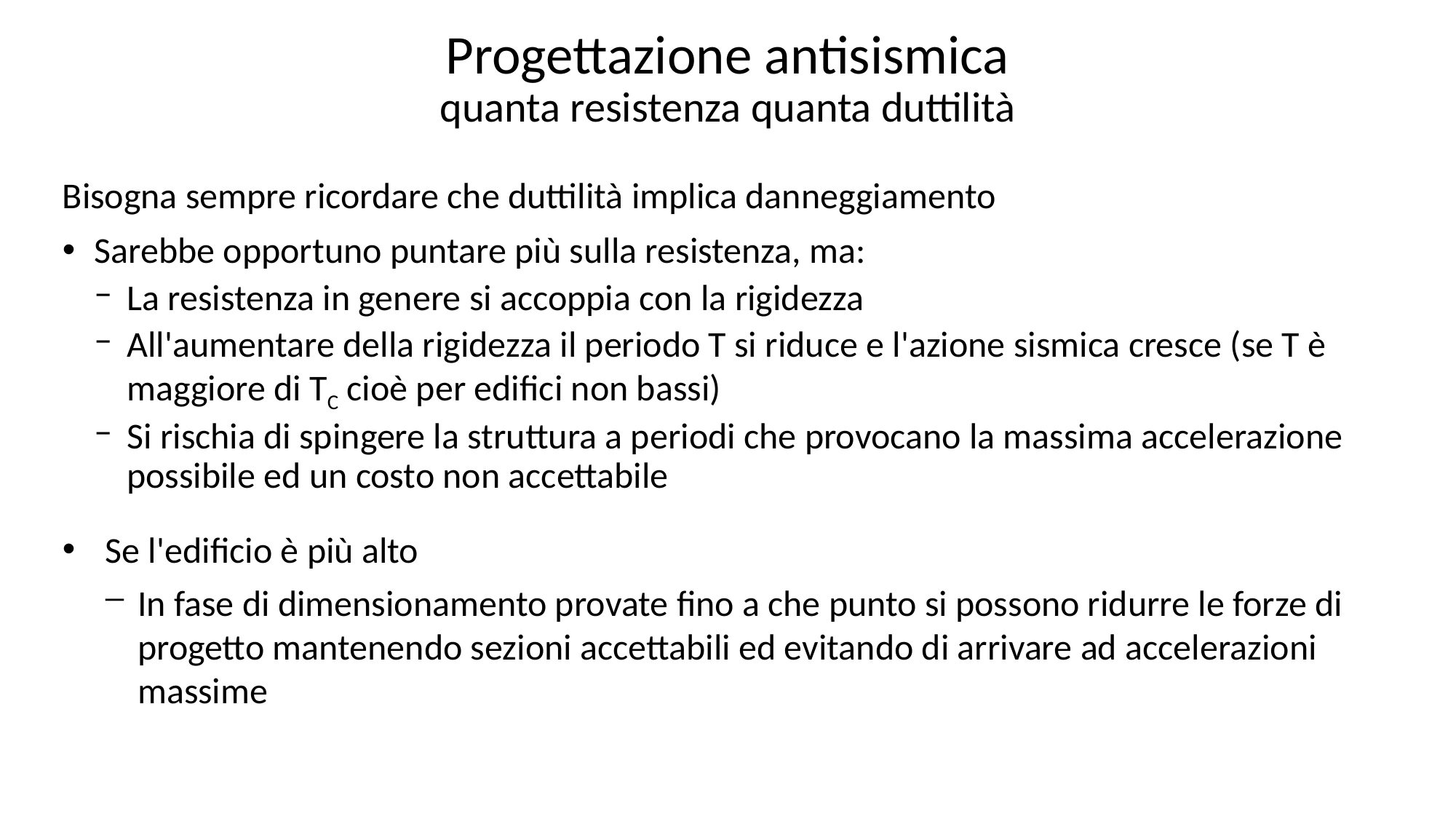

# Progettazione antisismica quanta resistenza quanta duttilità
Bisogna sempre ricordare che duttilità implica danneggiamento
Sarebbe opportuno puntare più sulla resistenza, ma:
La resistenza in genere si accoppia con la rigidezza
All'aumentare della rigidezza il periodo T si riduce e l'azione sismica cresce (se T è maggiore di TC cioè per edifici non bassi)
Si rischia di spingere la struttura a periodi che provocano la massima accelerazione possibile ed un costo non accettabile
Se l'edificio è più alto
In fase di dimensionamento provate fino a che punto si possono ridurre le forze di progetto mantenendo sezioni accettabili ed evitando di arrivare ad accelerazioni massime